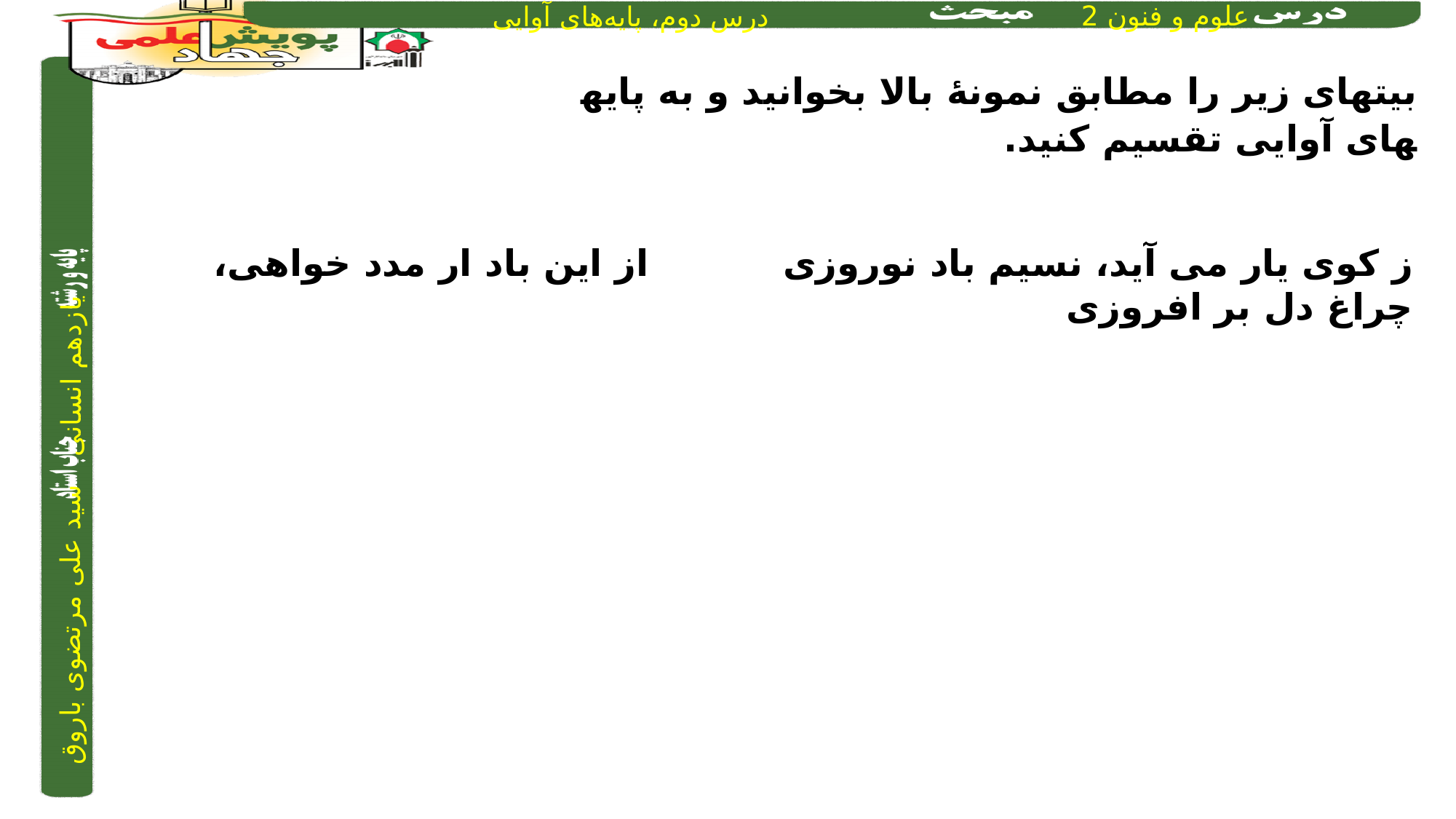

بیت­های زیر را مطابق نمونۀ بالا بخوانید و به پایه­های آوایی تقسیم کنید.
ز کوی یار می آید، نسیم باد نوروزی			از این باد ار مدد خواهی، چراغ دل بر افروزی